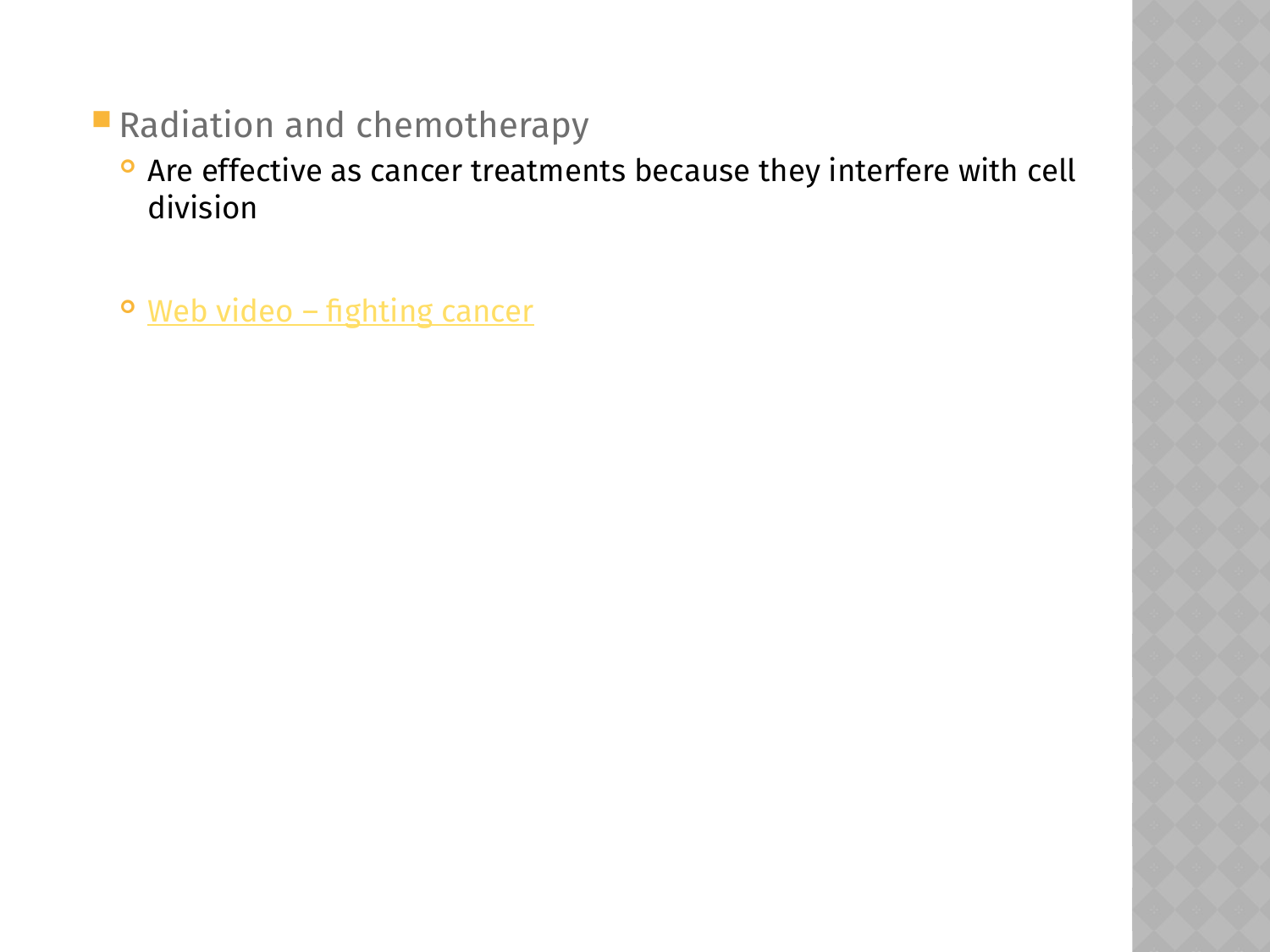

Radiation and chemotherapy
Are effective as cancer treatments because they interfere with cell division

Web video – fighting cancer